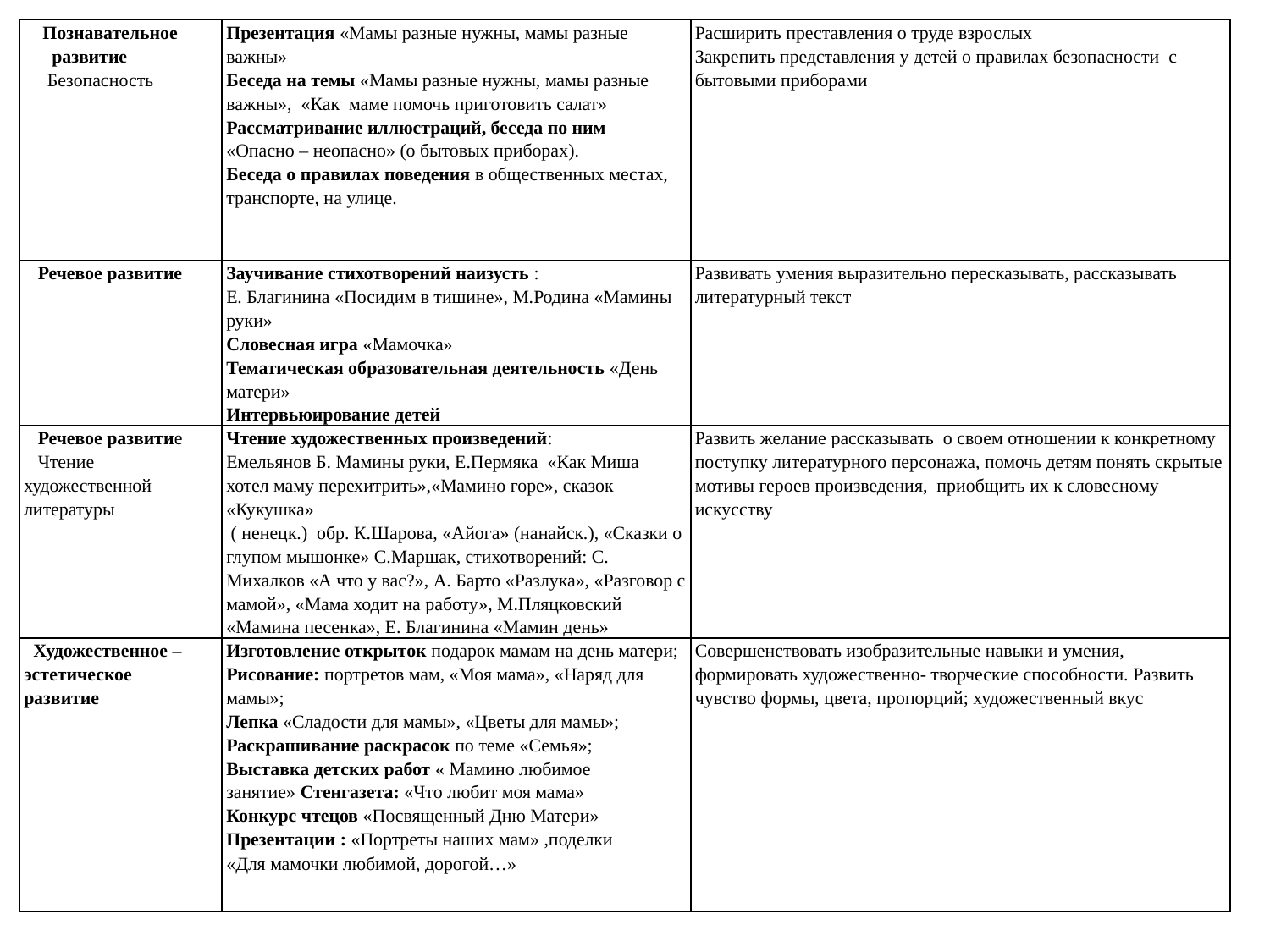

| Познавательное развитие Безопасность | Презентация «Мамы разные нужны, мамы разные важны» Беседа на темы «Мамы разные нужны, мамы разные важны»,  «Как  маме помочь приготовить салат» Рассматривание иллюстраций, беседа по ним «Опасно – неопасно» (о бытовых приборах). Беседа о правилах поведения в общественных местах, транспорте, на улице. | Расширить преставления о труде взрослых Закрепить представления у детей о правилах безопасности  с бытовыми приборами |
| --- | --- | --- |
| Речевое развитие | Заучивание стихотворений наизусть : Е. Благинина «Посидим в тишине», М.Родина «Мамины руки» Словесная игра «Мамочка» Тематическая образовательная деятельность «День матери» Интервьюирование детей | Развивать умения выразительно пересказывать, рассказывать литературный текст |
| Речевое развитие Чтение художественной литературы | Чтение художественных произведений: Емельянов Б. Мамины руки, Е.Пермяка  «Как Миша хотел маму перехитрить»,«Мамино горе», сказок «Кукушка»        ( ненецк.)  обр. К.Шарова, «Айога» (нанайск.), «Сказки о глупом мышонке» С.Маршак, стихотворений: С. Михалков «А что у вас?», А. Барто «Разлука», «Разговор с мамой», «Мама ходит на работу», М.Пляцковский «Мамина песенка», Е. Благинина «Мамин день» | Развить желание рассказывать  о своем отношении к конкретному поступку литературного персонажа, помочь детям понять скрытые мотивы героев произведения,  приобщить их к словесному искусству |
| Художественное –эстетическое развитие | Изготовление открыток подарок мамам на день матери; Рисование: портретов мам, «Моя мама», «Наряд для мамы»; Лепка «Сладости для мамы», «Цветы для мамы»; Раскрашивание раскрасок по теме «Семья»; Выставка детских работ « Мамино любимое занятие» Стенгазета: «Что любит моя мама» Конкурс чтецов «Посвященный Дню Матери» Презентации : «Портреты наших мам» ,поделки «Для мамочки любимой, дорогой…» | Совершенствовать изобразительные навыки и умения, формировать художественно- творческие способности. Развить чувство формы, цвета, пропорций; художественный вкус |